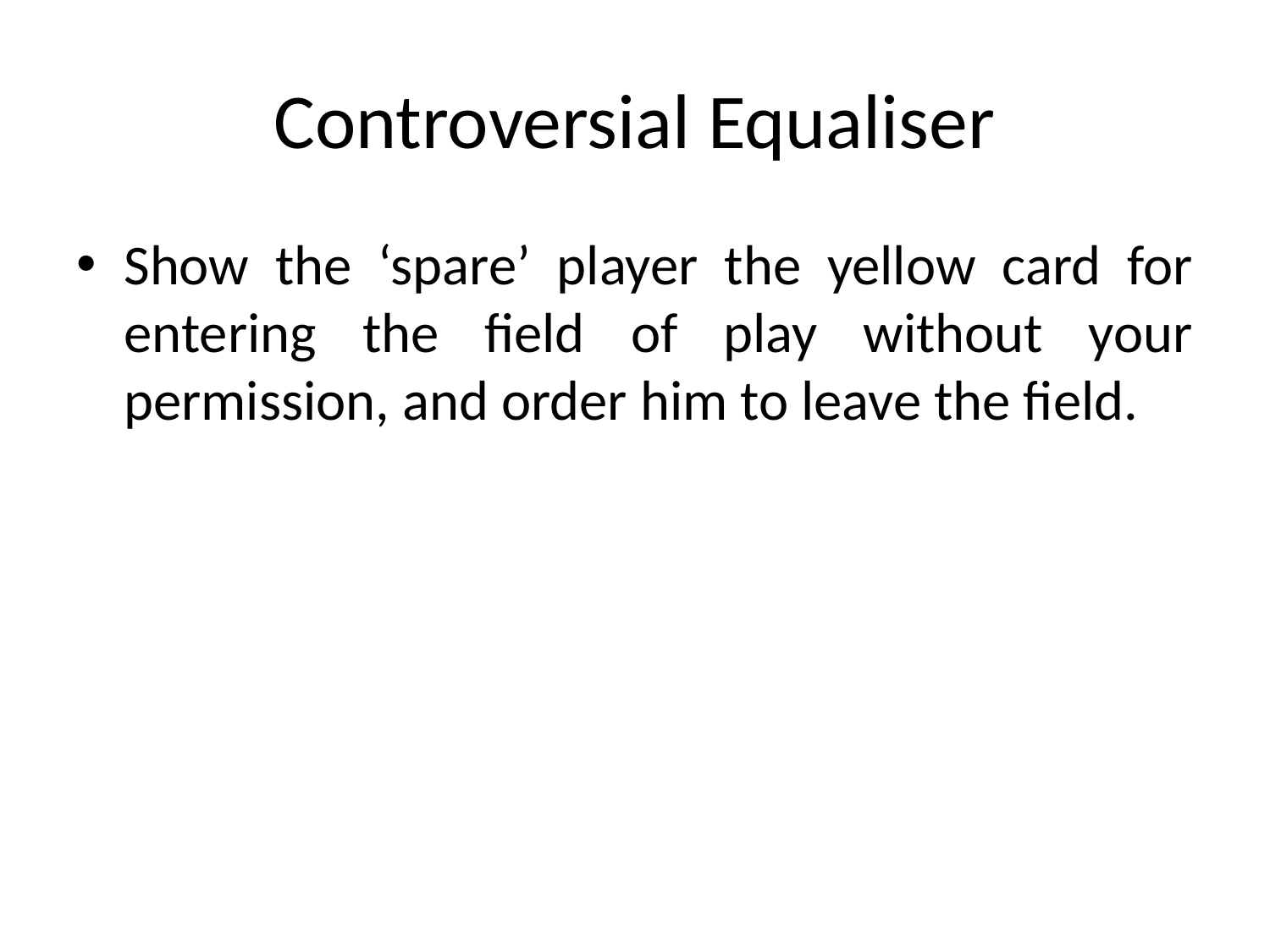

# Controversial Equaliser
Show the ‘spare’ player the yellow card for entering the field of play without your permission, and order him to leave the field.